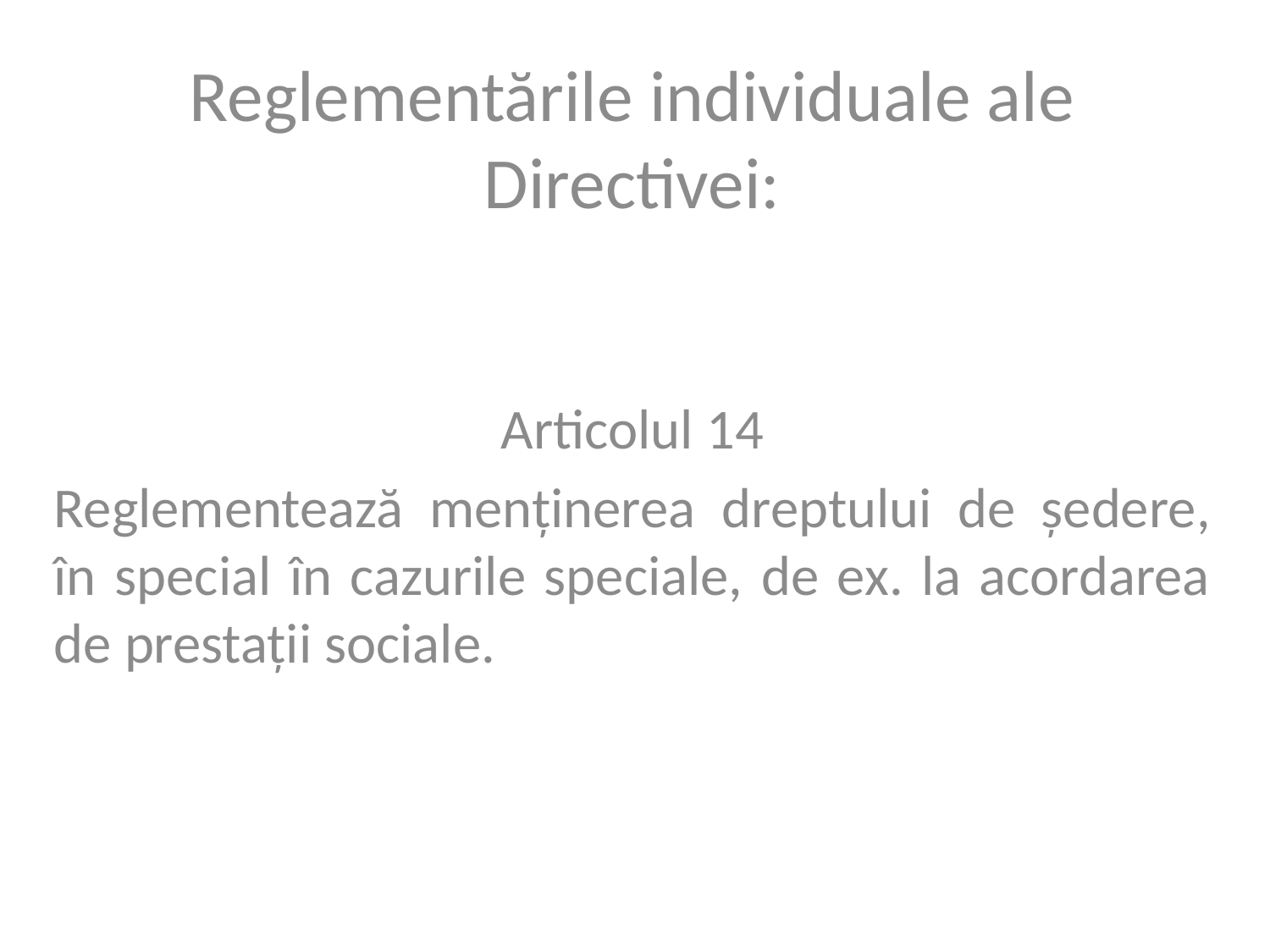

Reglementările individuale ale Directivei:

Articolul 14
Reglementează menținerea dreptului de ședere, în special în cazurile speciale, de ex. la acordarea de prestații sociale.